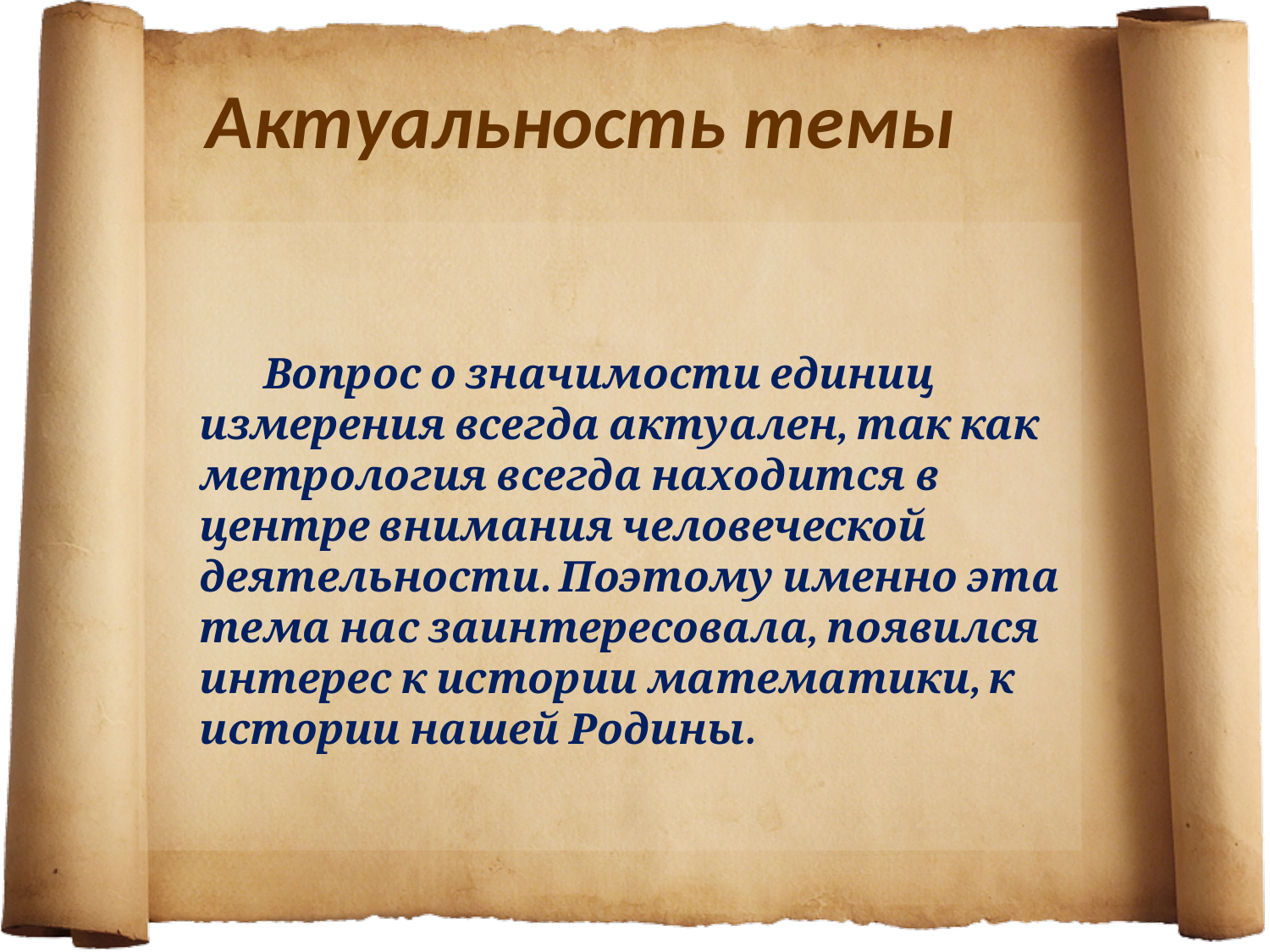

# Актуальность темы

            Вопрос о значимости единиц измерения всегда актуален, так как метрология всегда находится в центре внимания человеческой деятельности. Поэтому именно эта тема нас заинтересовала, появился интерес к истории математики, к истории нашей Родины.